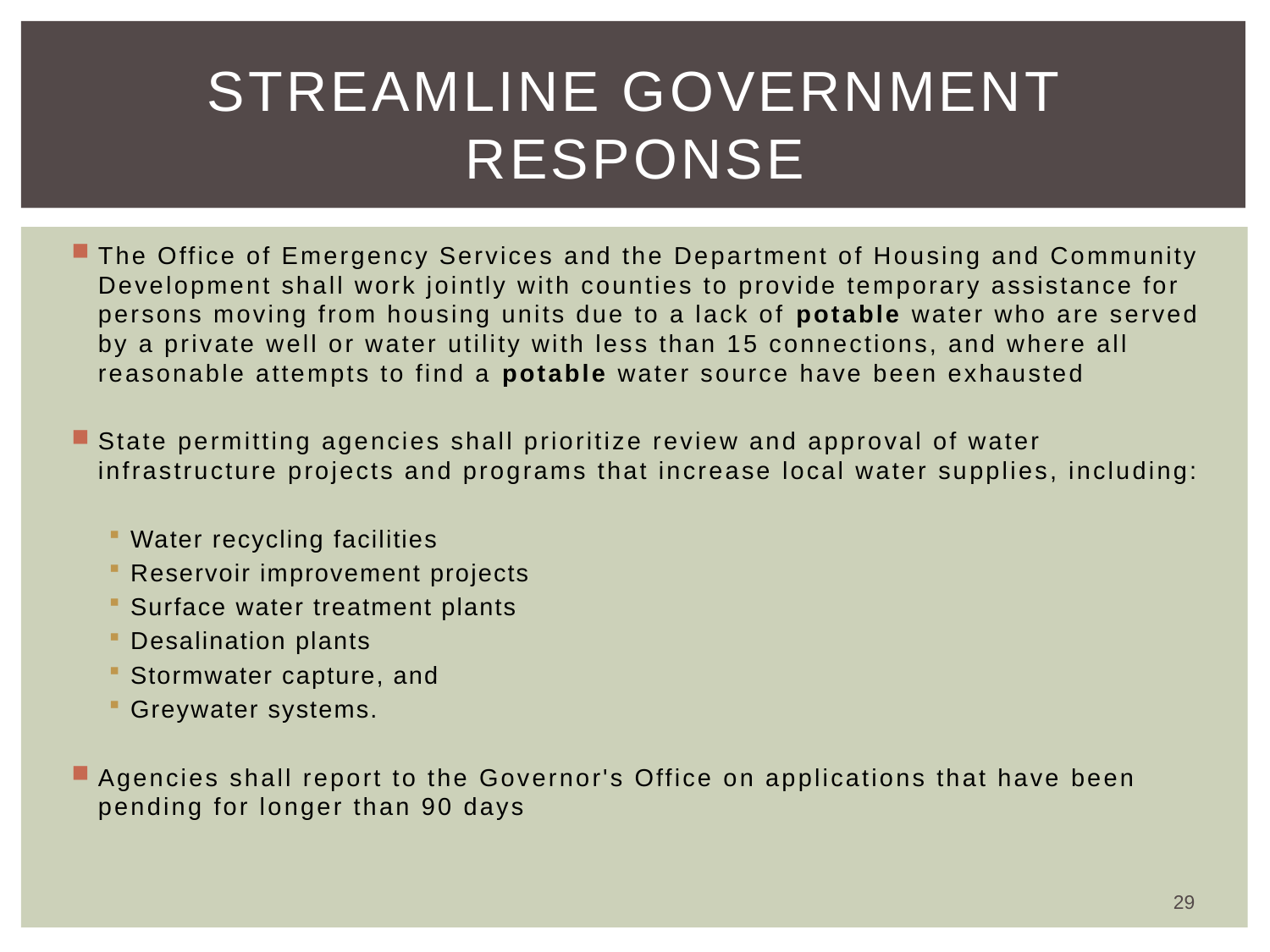

# Streamline government response

The Office of Emergency Services and the Department of Housing and Community Development shall work jointly with counties to provide temporary assistance for persons moving from housing units due to a lack of potable water who are served by a private well or water utility with less than 15 connections, and where all reasonable attempts to find a potable water source have been exhausted

State permitting agencies shall prioritize review and approval of water infrastructure projects and programs that increase local water supplies, including:

Water recycling facilities
Reservoir improvement projects
Surface water treatment plants
Desalination plants
Stormwater capture, and
Greywater systems.

Agencies shall report to the Governor's Office on applications that have been pending for longer than 90 days

29